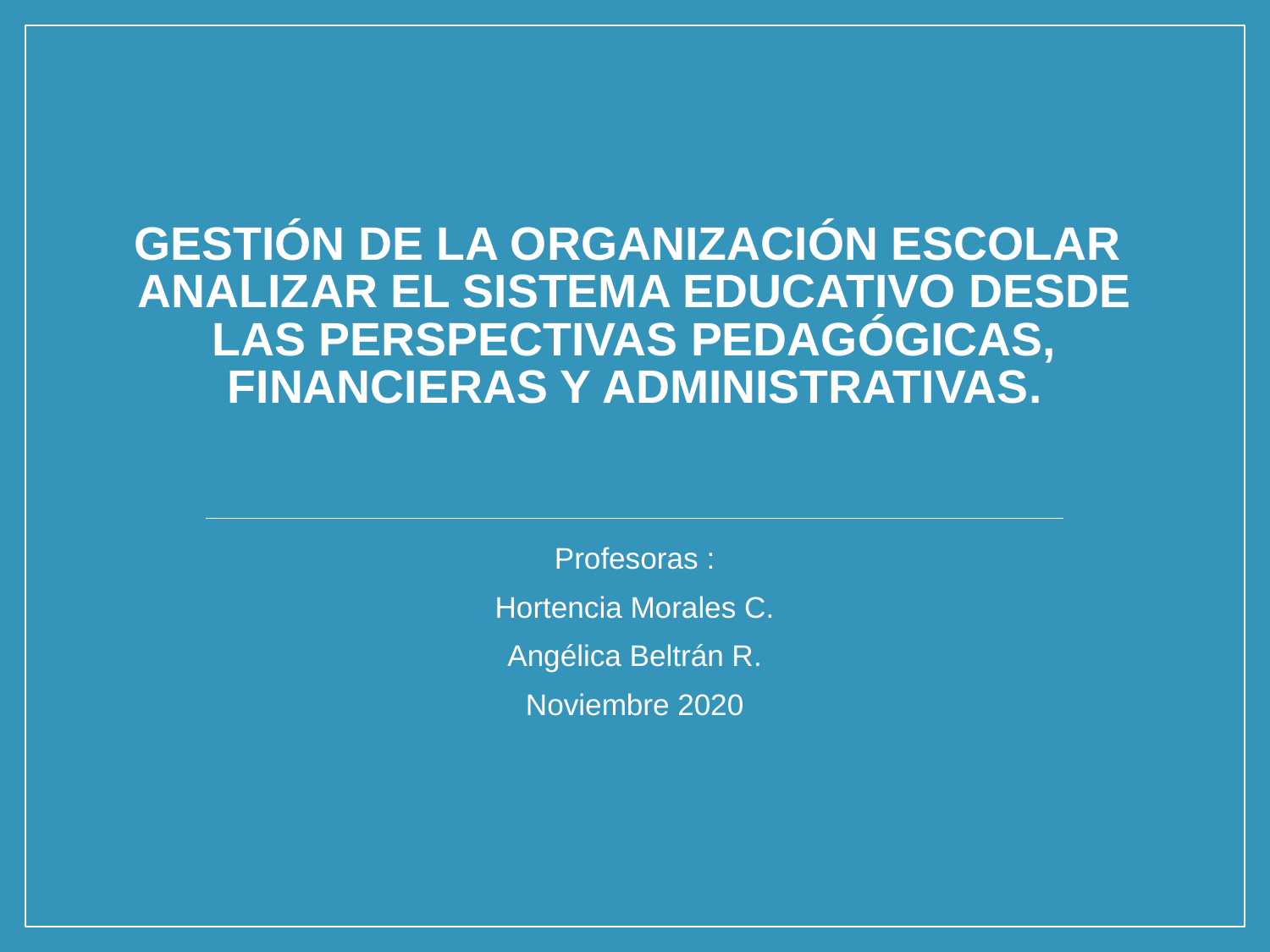

# Gestión de la organización escolar Analizar el sistema educativo desde las perspectivas pedagógicas, financieras y administrativas.
Profesoras :
Hortencia Morales C.
Angélica Beltrán R.
Noviembre 2020